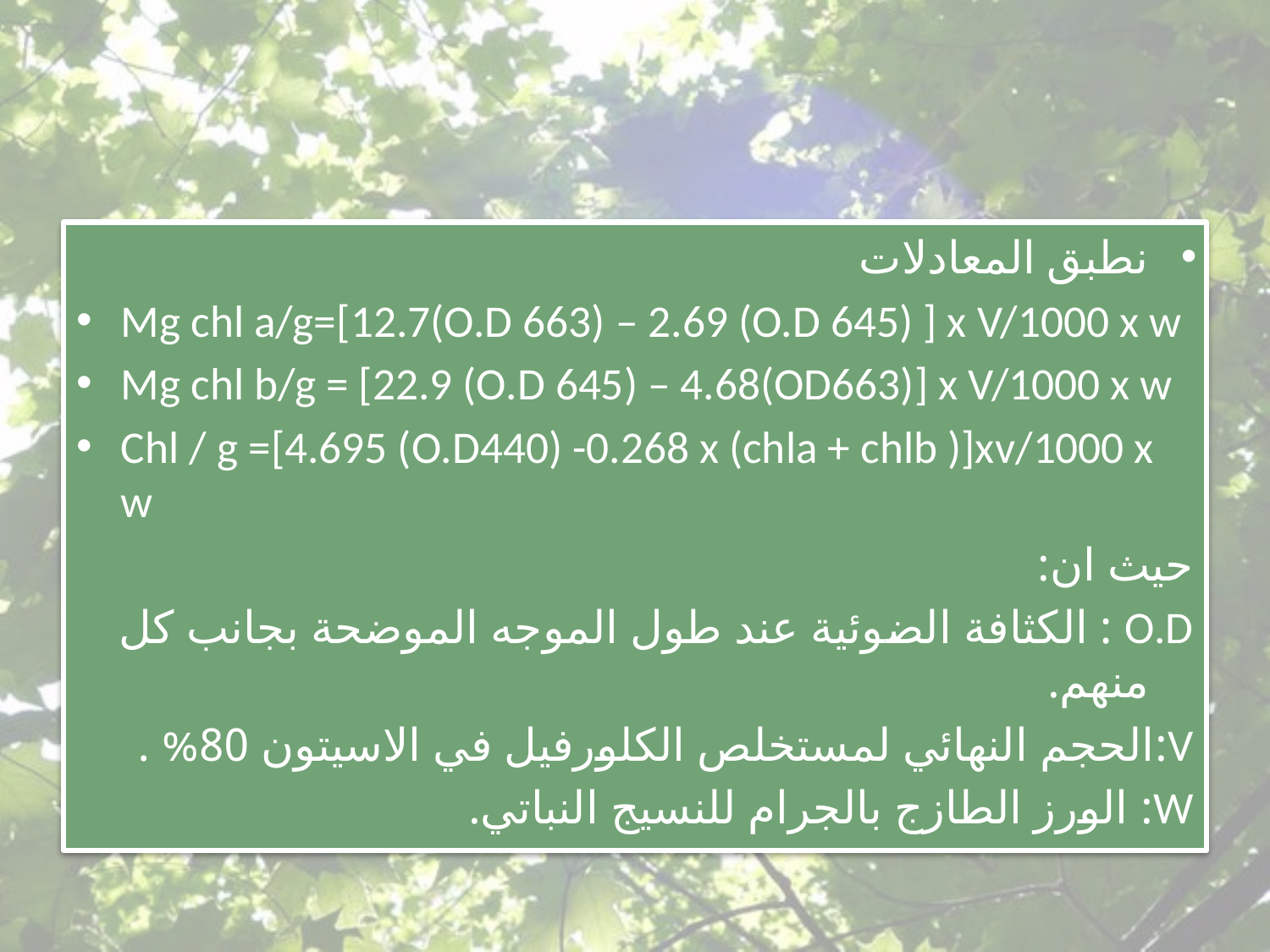

#
نطبق المعادلات
Mg chl a/g=[12.7(O.D 663) – 2.69 (O.D 645) ] x V/1000 x w
Mg chl b/g = [22.9 (O.D 645) – 4.68(OD663)] x V/1000 x w
Chl / g =[4.695 (O.D440) -0.268 x (chla + chlb )]xv/1000 x w
حيث ان:
O.D : الكثافة الضوئية عند طول الموجه الموضحة بجانب كل منهم.
V:الحجم النهائي لمستخلص الكلورفيل في الاسيتون 80% .
W: الورز الطازج بالجرام للنسيج النباتي.